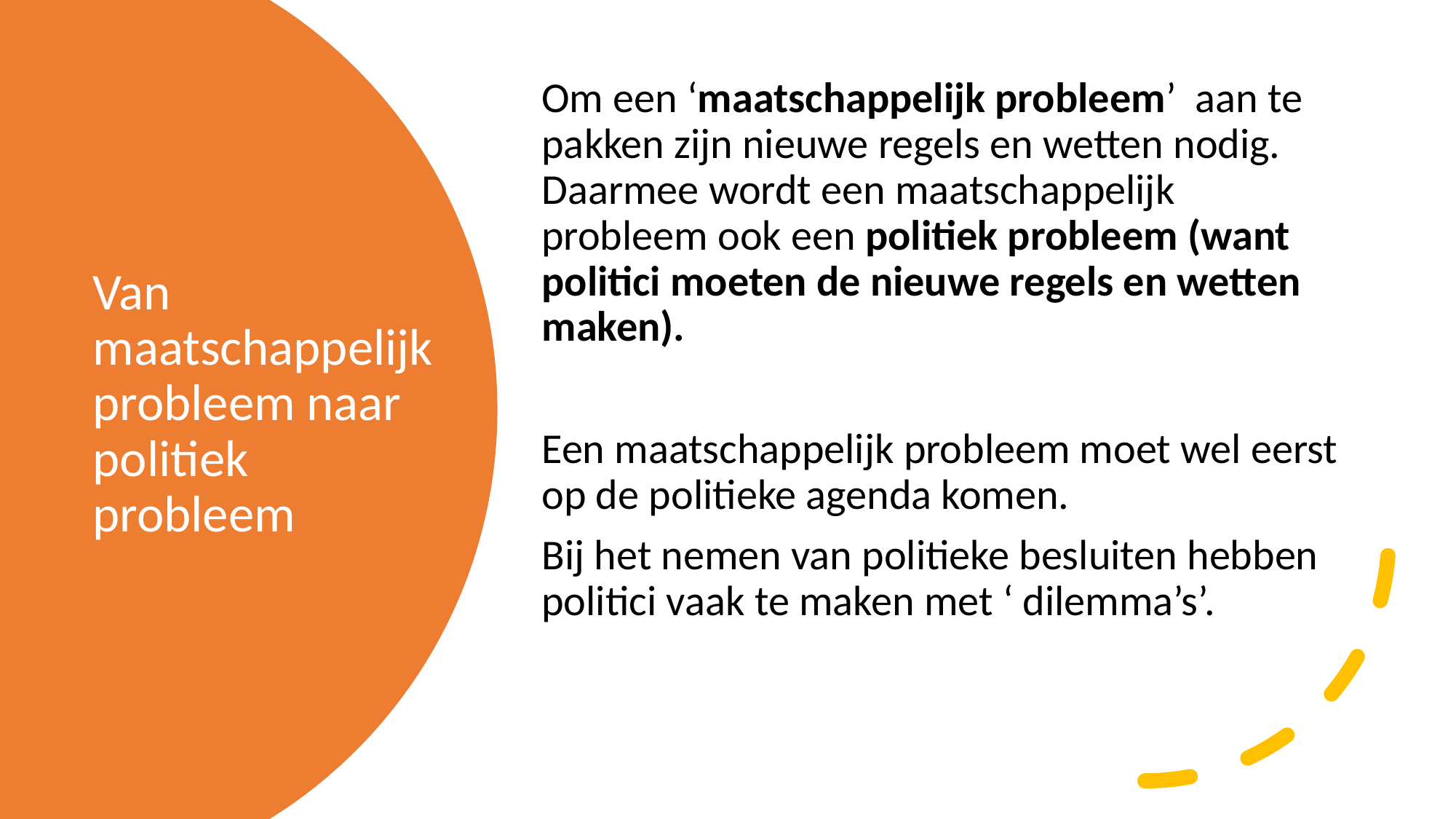

Om een ‘maatschappelijk probleem’  aan te pakken zijn nieuwe regels en wetten nodig. Daarmee wordt een maatschappelijk probleem ook een politiek probleem (want politici moeten de nieuwe regels en wetten maken).

Een maatschappelijk probleem moet wel eerst op de politieke agenda komen.
Bij het nemen van politieke besluiten hebben politici vaak te maken met ‘ dilemma’s’.

# Van maatschappelijk probleem naar politiek probleem